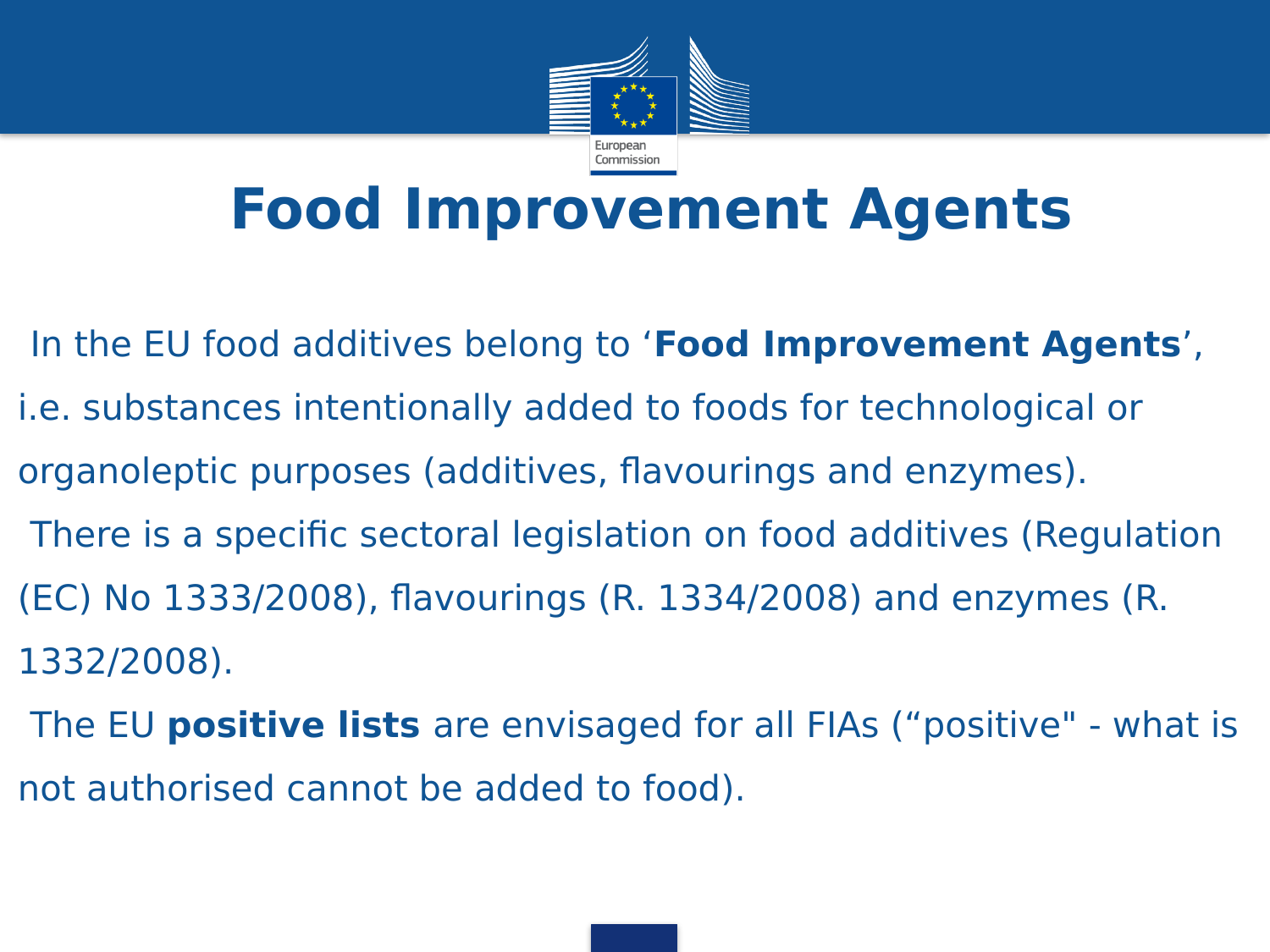

Food Improvement Agents
In the EU food additives belong to ‘Food Improvement Agents’, i.e. substances intentionally added to foods for technological or organoleptic purposes (additives, flavourings and enzymes).
There is a specific sectoral legislation on food additives (Regulation (EC) No 1333/2008), flavourings (R. 1334/2008) and enzymes (R. 1332/2008).
The EU positive lists are envisaged for all FIAs (“positive" - what is not authorised cannot be added to food).